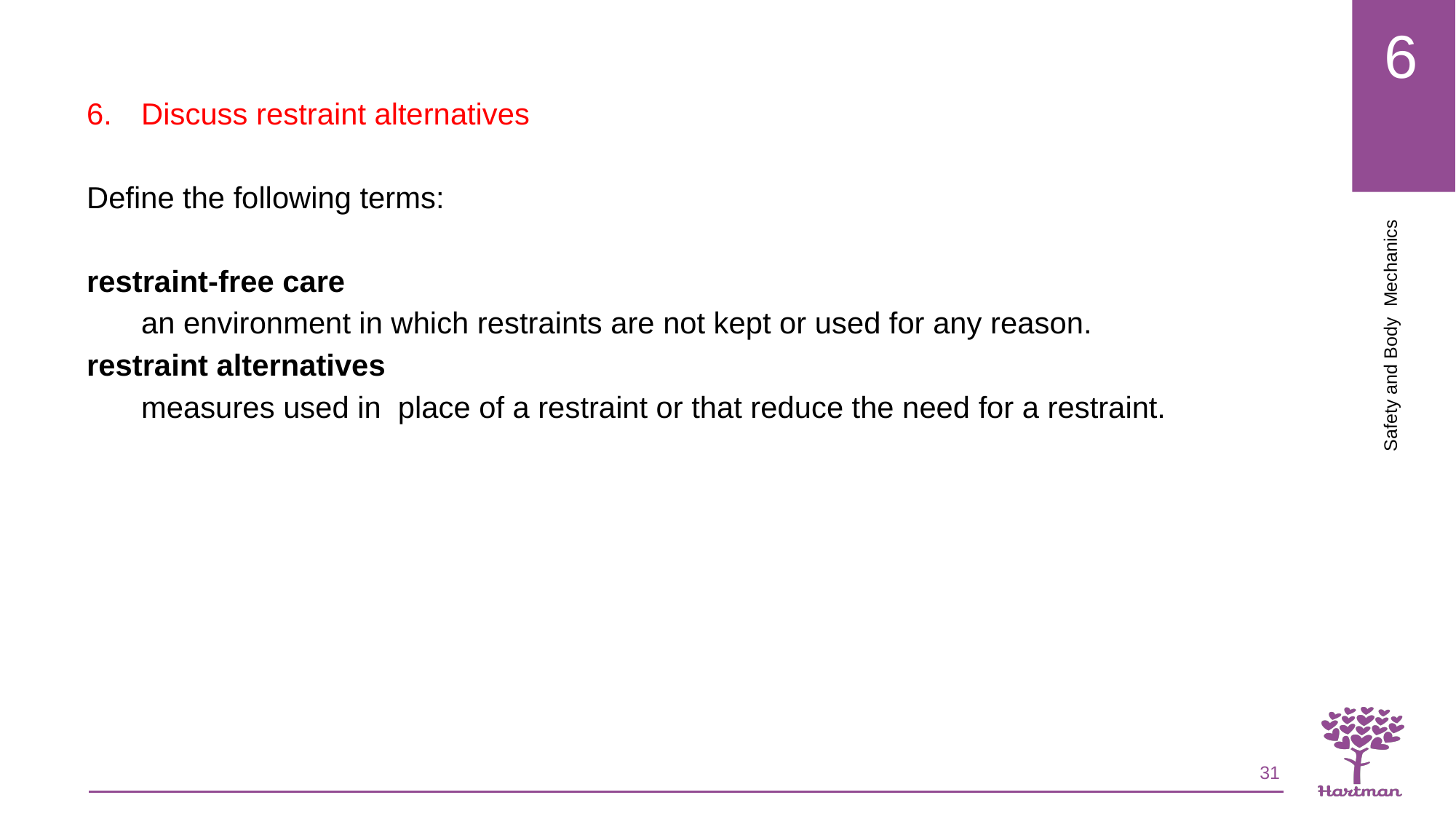

Discuss restraint alternatives

Define the following terms:

restraint-free care
an environment in which restraints are not kept or used for any reason.
restraint alternatives
measures used in  place of a restraint or that reduce the need for a restraint.

31